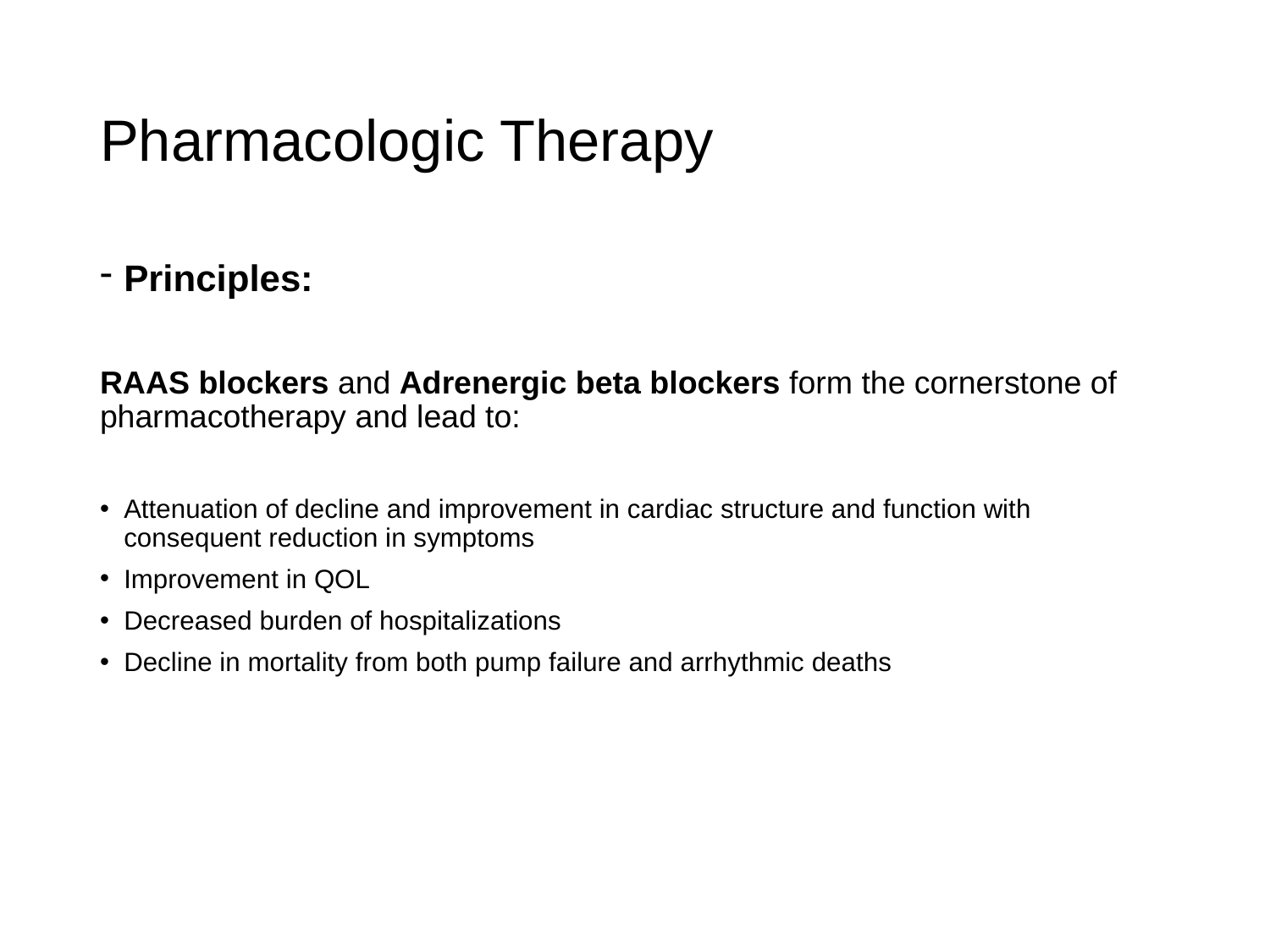

# Pharmacologic Therapy
Principles:

RAAS blockers and Adrenergic beta blockers form the cornerstone of pharmacotherapy and lead to:

Attenuation of decline and improvement in cardiac structure and function with consequent reduction in symptoms
Improvement in QOL
Decreased burden of hospitalizations
Decline in mortality from both pump failure and arrhythmic deaths